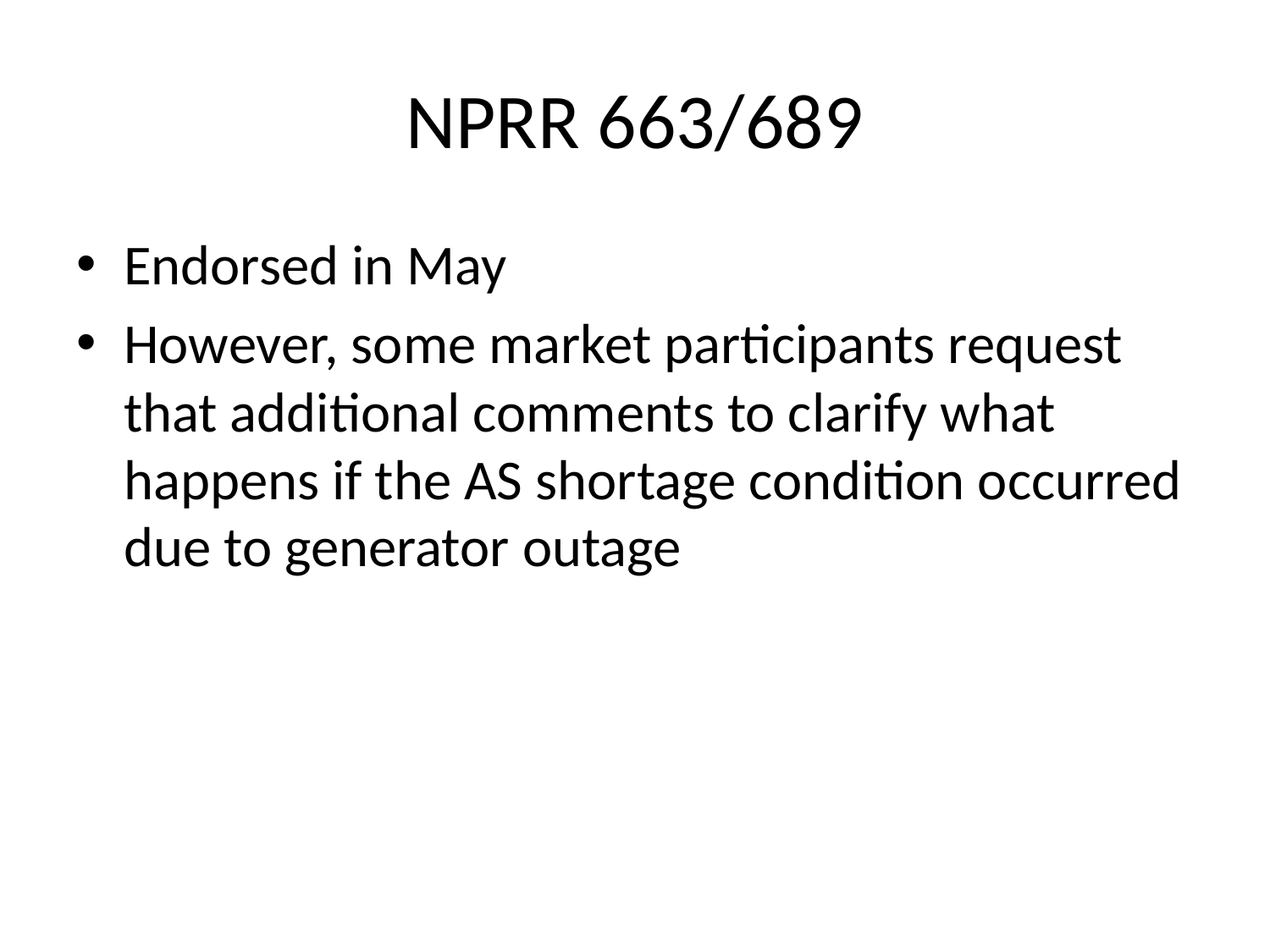

# NPRR 663/689
Endorsed in May
However, some market participants request that additional comments to clarify what happens if the AS shortage condition occurred due to generator outage